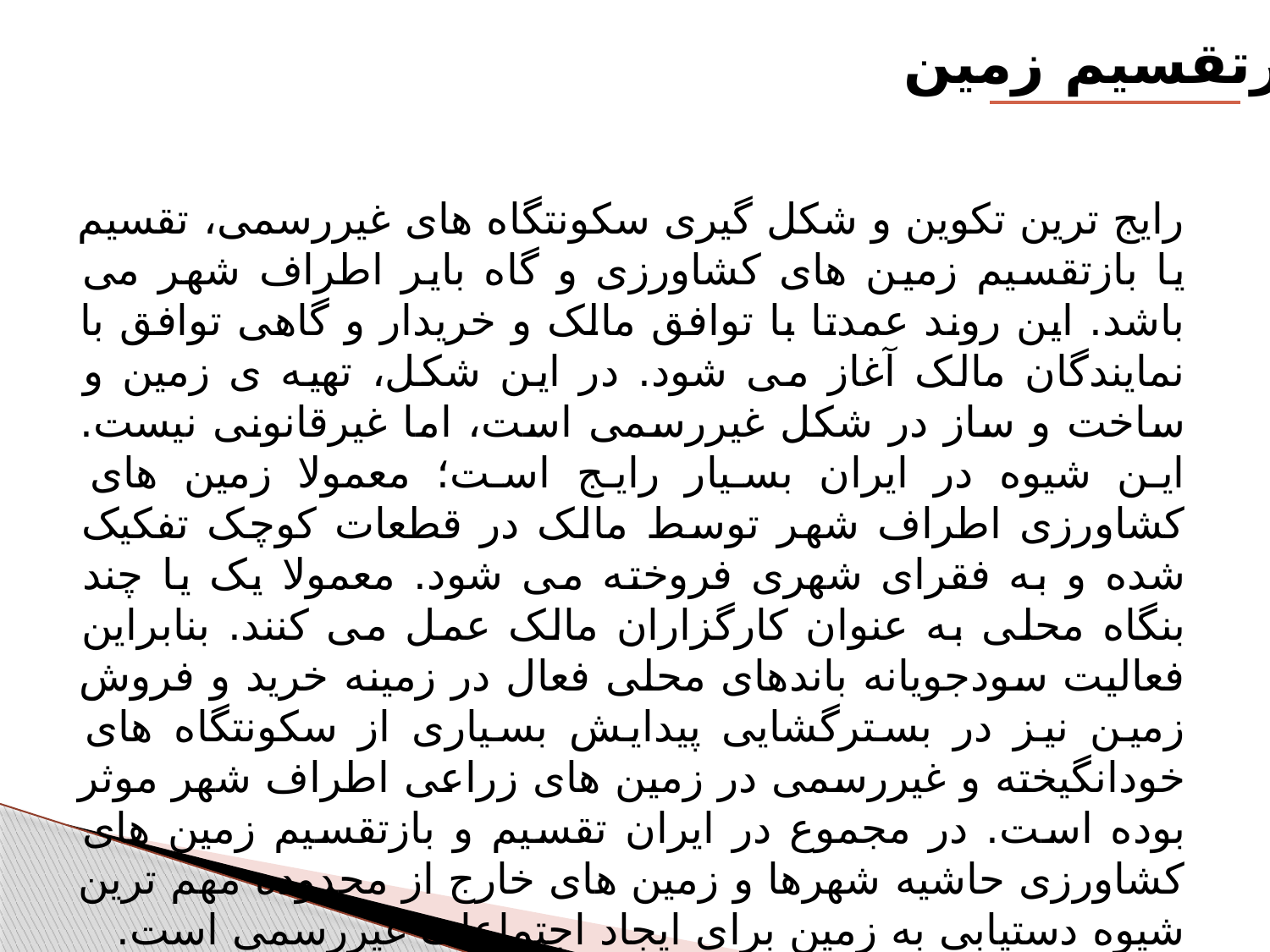

بازتقسیم زمین
	رایج ترین تکوین و شکل گیری سکونتگاه های غیررسمی، تقسیم یا بازتقسیم زمین های کشاورزی و گاه بایر اطراف شهر می باشد. این روند عمدتا با توافق مالک و خریدار و گاهی توافق با نمایندگان مالک آغاز می شود. در این شکل، تهیه ی زمین و ساخت و ساز در شکل غیررسمی است، اما غیرقانونی نیست. این شیوه در ایران بسیار رایج است؛ معمولا زمین های کشاورزی اطراف شهر توسط مالک در قطعات کوچک تفکیک شده و به فقرای شهری فروخته می شود. معمولا یک یا چند بنگاه محلی به عنوان کارگزاران مالک عمل می کنند. بنابراین فعالیت سودجویانه باندهای محلی فعال در زمینه خرید و فروش زمین نیز در بسترگشایی پیدایش بسیاری از سکونتگاه های خودانگیخته و غیررسمی در زمین های زراعی اطراف شهر موثر بوده است. در مجموع در ایران تقسیم و بازتقسیم زمین های کشاورزی حاشیه شهرها و زمین های خارج از محدوده مهم ترین شیوه دستیابی به زمین برای ایجاد اجتماعات غیررسمی است.